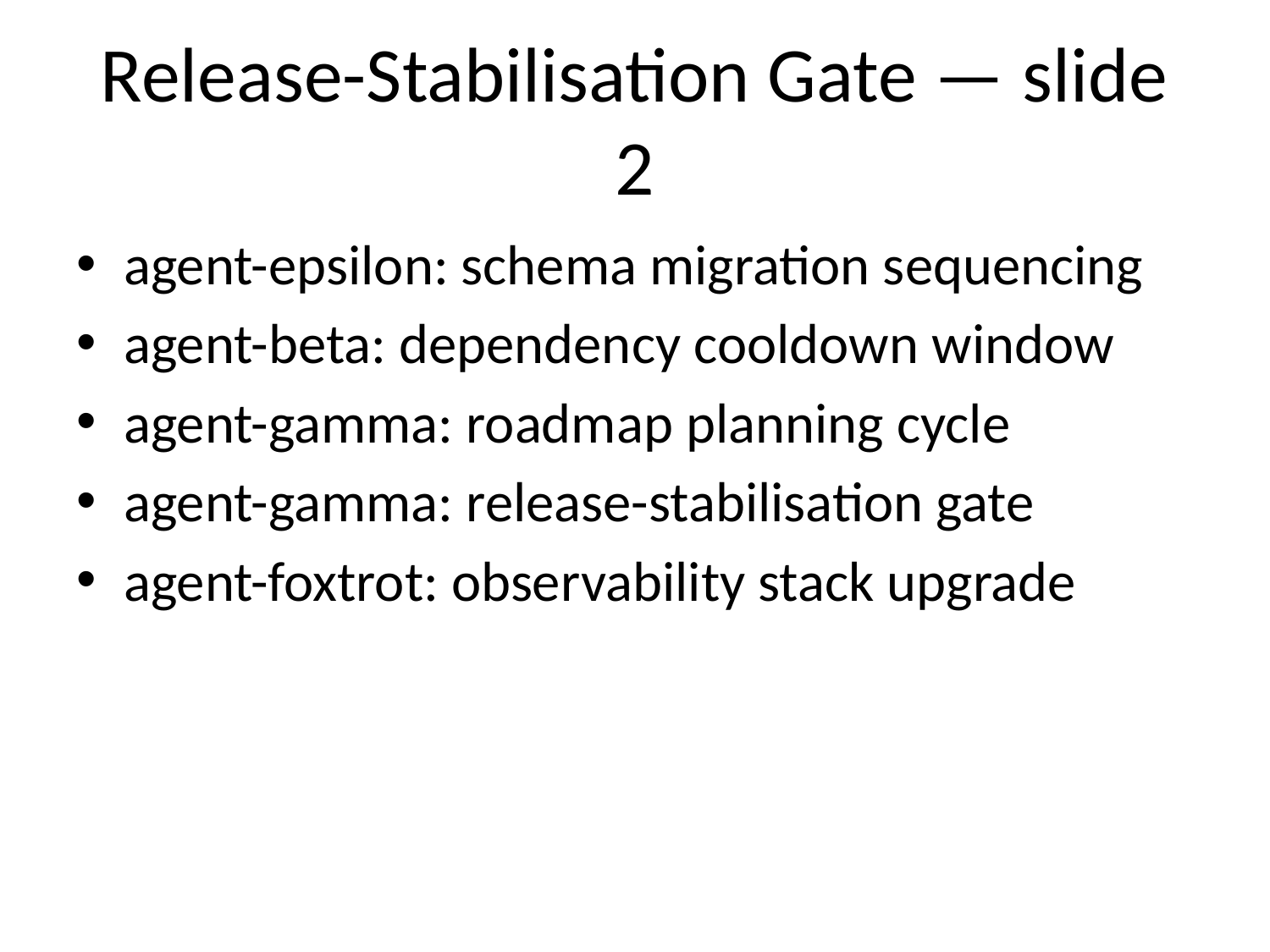

# Release-Stabilisation Gate — slide 2
agent-epsilon: schema migration sequencing
agent-beta: dependency cooldown window
agent-gamma: roadmap planning cycle
agent-gamma: release-stabilisation gate
agent-foxtrot: observability stack upgrade